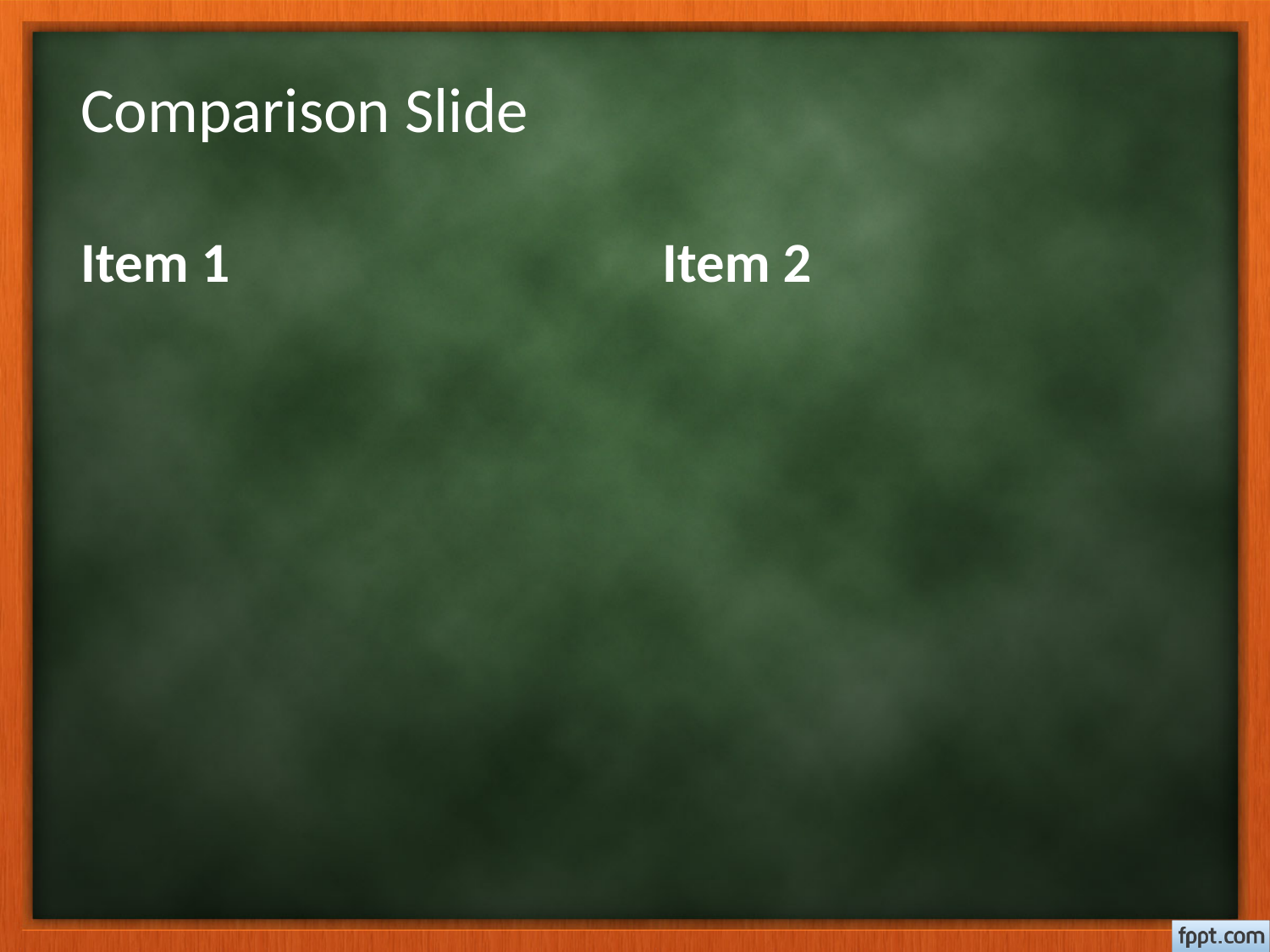

# Comparison Slide
Item 1
Item 2